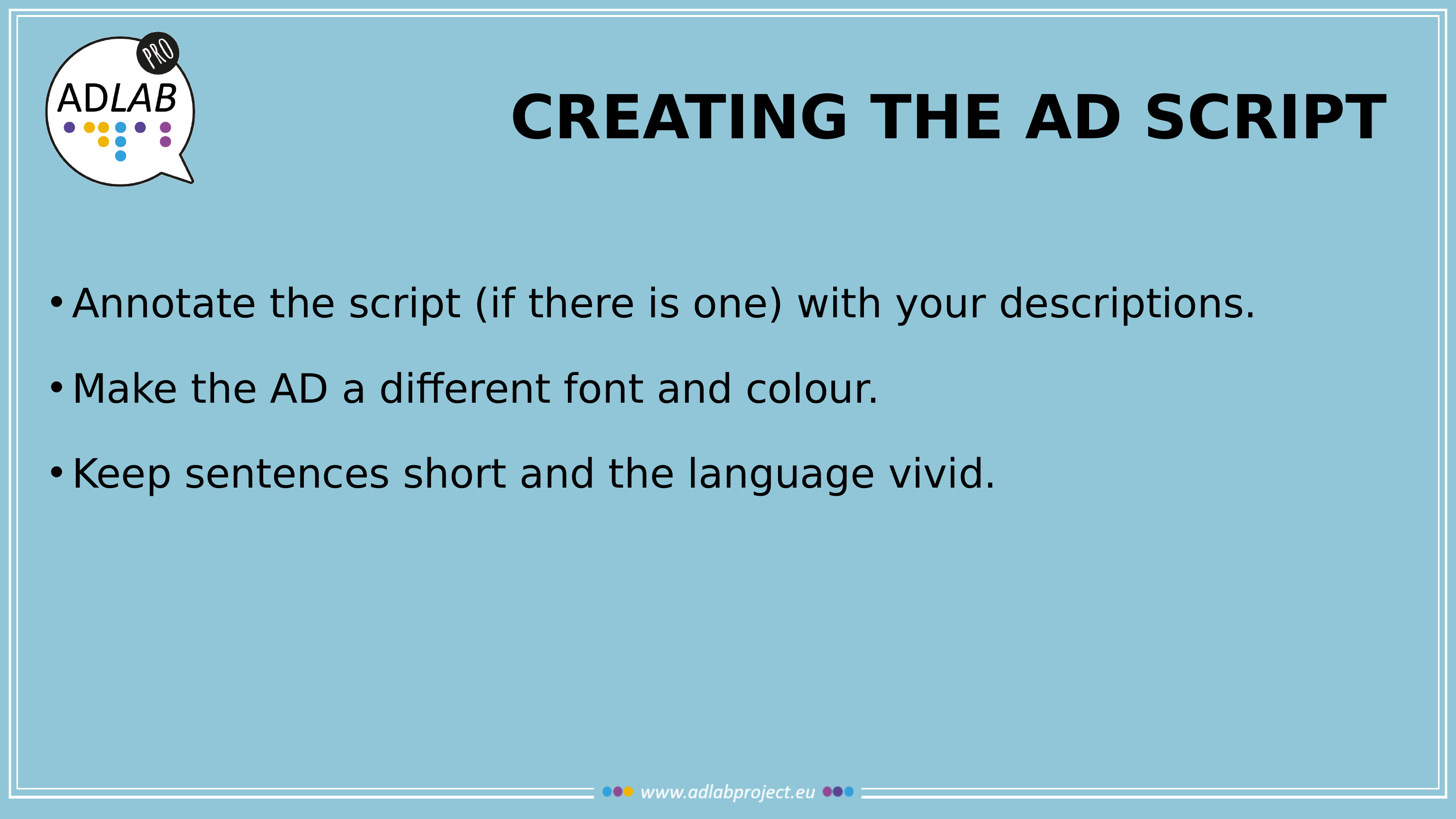

# Creating the AD script
Annotate the script (if there is one) with your descriptions.
Make the AD a different font and colour.
Keep sentences short and the language vivid.